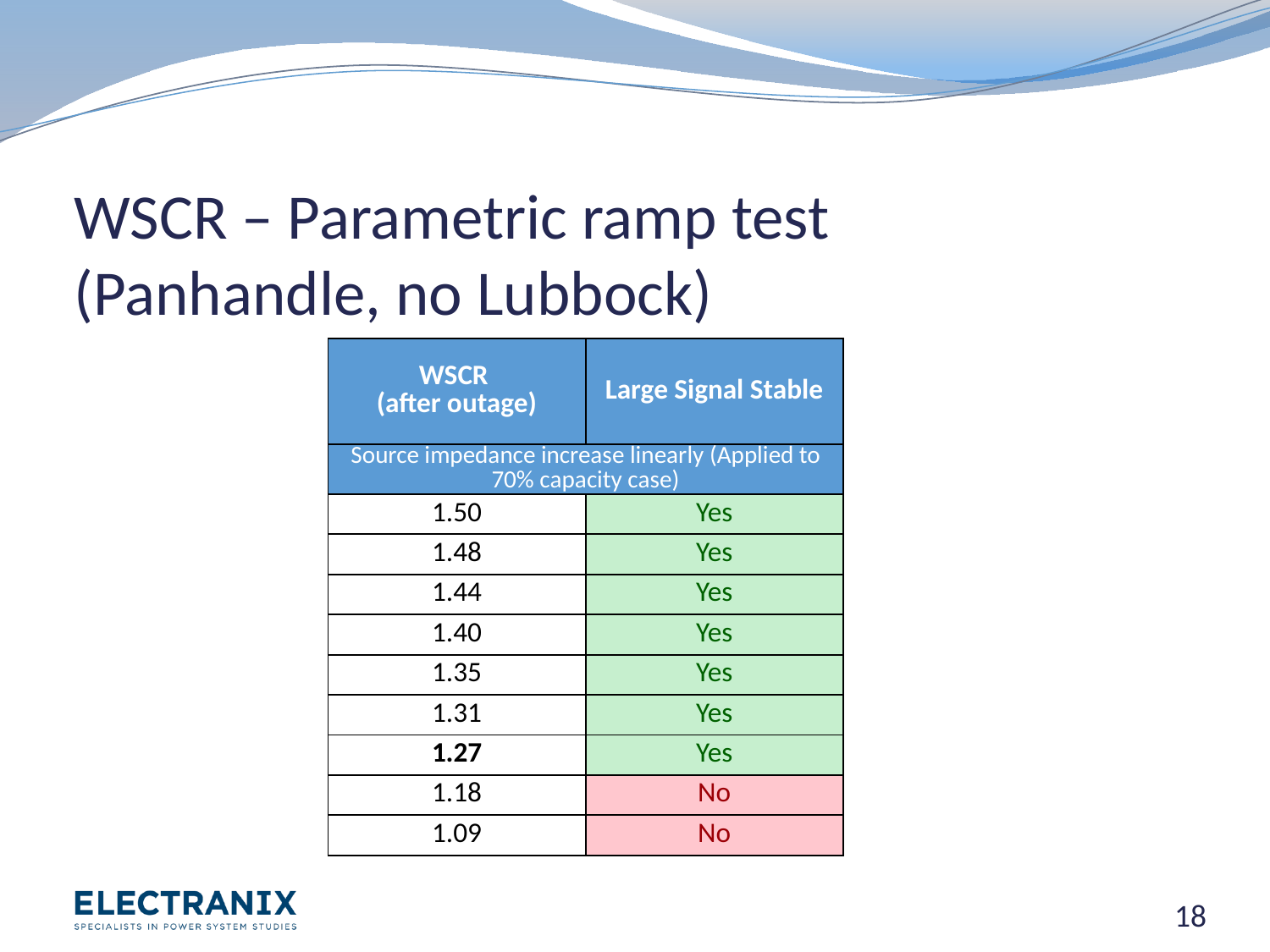

# WSCR – Parametric ramp test (Panhandle, no Lubbock)
| WSCR (after outage) | Large Signal Stable |
| --- | --- |
| Source impedance increase linearly (Applied to 70% capacity case) |  |
| 1.50 | Yes |
| 1.48 | Yes |
| 1.44 | Yes |
| 1.40 | Yes |
| 1.35 | Yes |
| 1.31 | Yes |
| 1.27 | Yes |
| 1.18 | No |
| 1.09 | No |
18